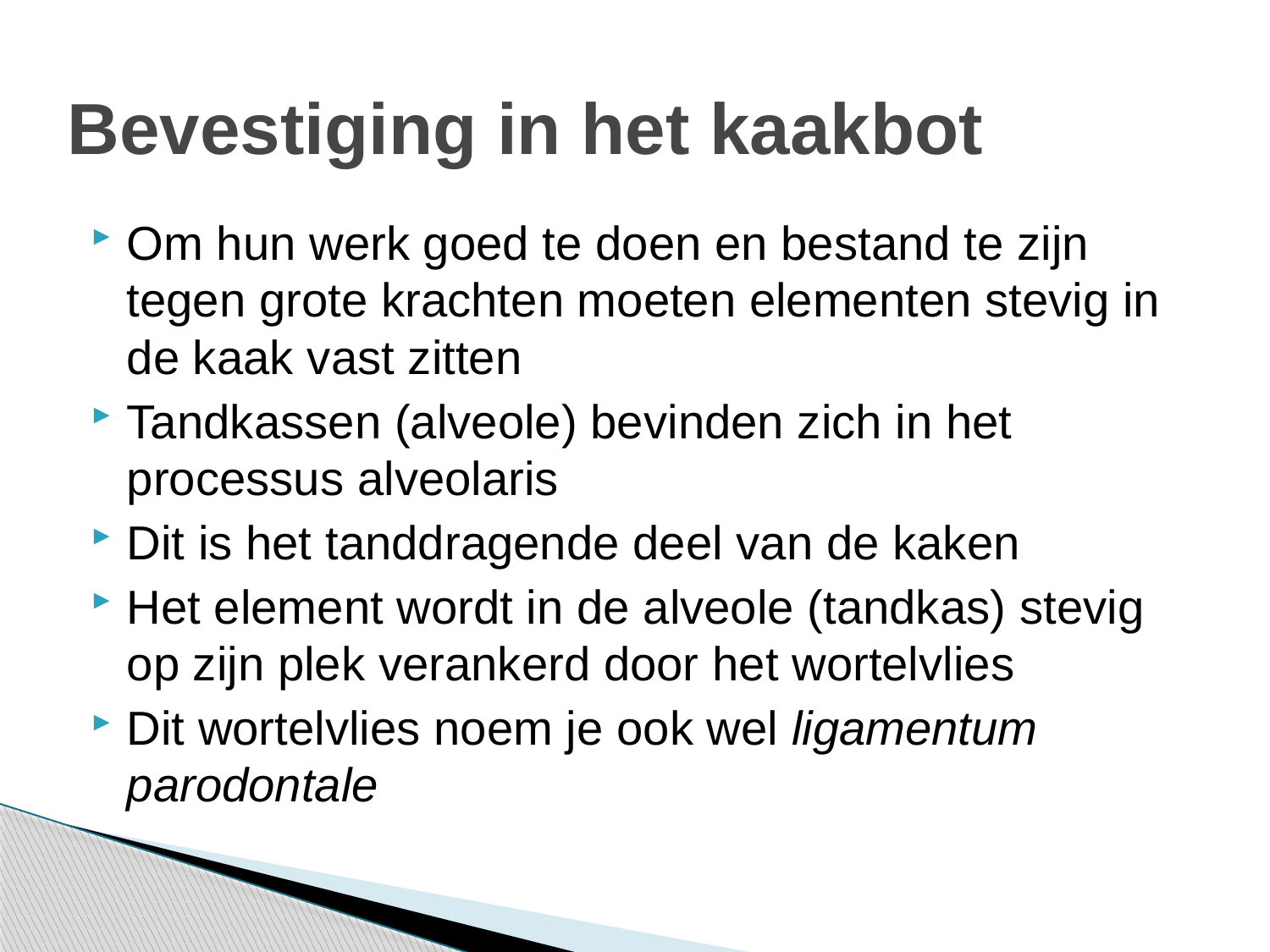

# Bevestiging in het kaakbot
Om hun werk goed te doen en bestand te zijn tegen grote krachten moeten elementen stevig in de kaak vast zitten
Tandkassen (alveole) bevinden zich in het processus alveolaris
Dit is het tanddragende deel van de kaken
Het element wordt in de alveole (tandkas) stevig op zijn plek verankerd door het wortelvlies
Dit wortelvlies noem je ook wel ligamentum parodontale